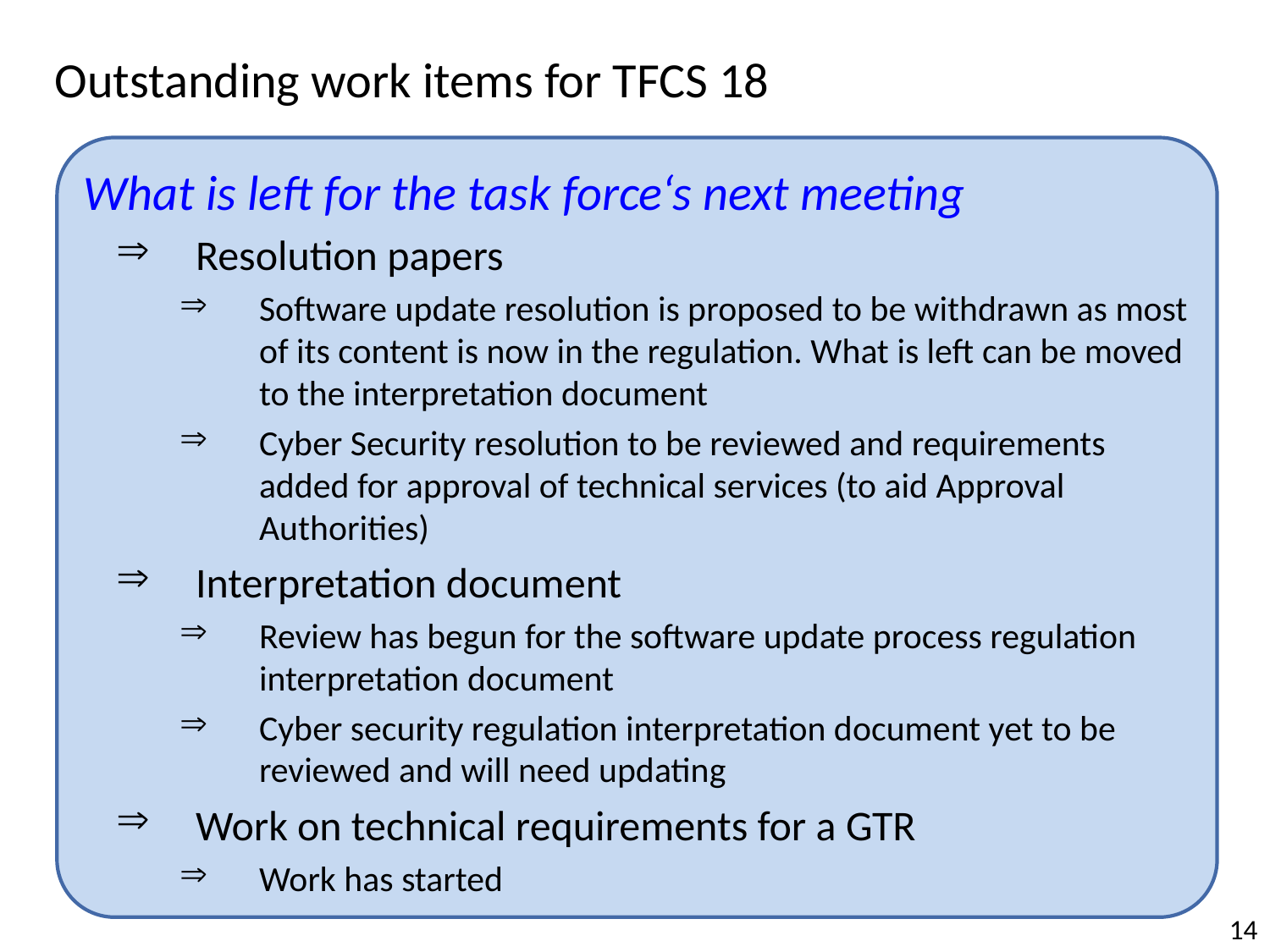

Outstanding work items for TFCS 18
What is left for the task force‘s next meeting
Resolution papers
Software update resolution is proposed to be withdrawn as most of its content is now in the regulation. What is left can be moved to the interpretation document
Cyber Security resolution to be reviewed and requirements added for approval of technical services (to aid Approval Authorities)
Interpretation document
Review has begun for the software update process regulation interpretation document
Cyber security regulation interpretation document yet to be reviewed and will need updating
Work on technical requirements for a GTR
Work has started